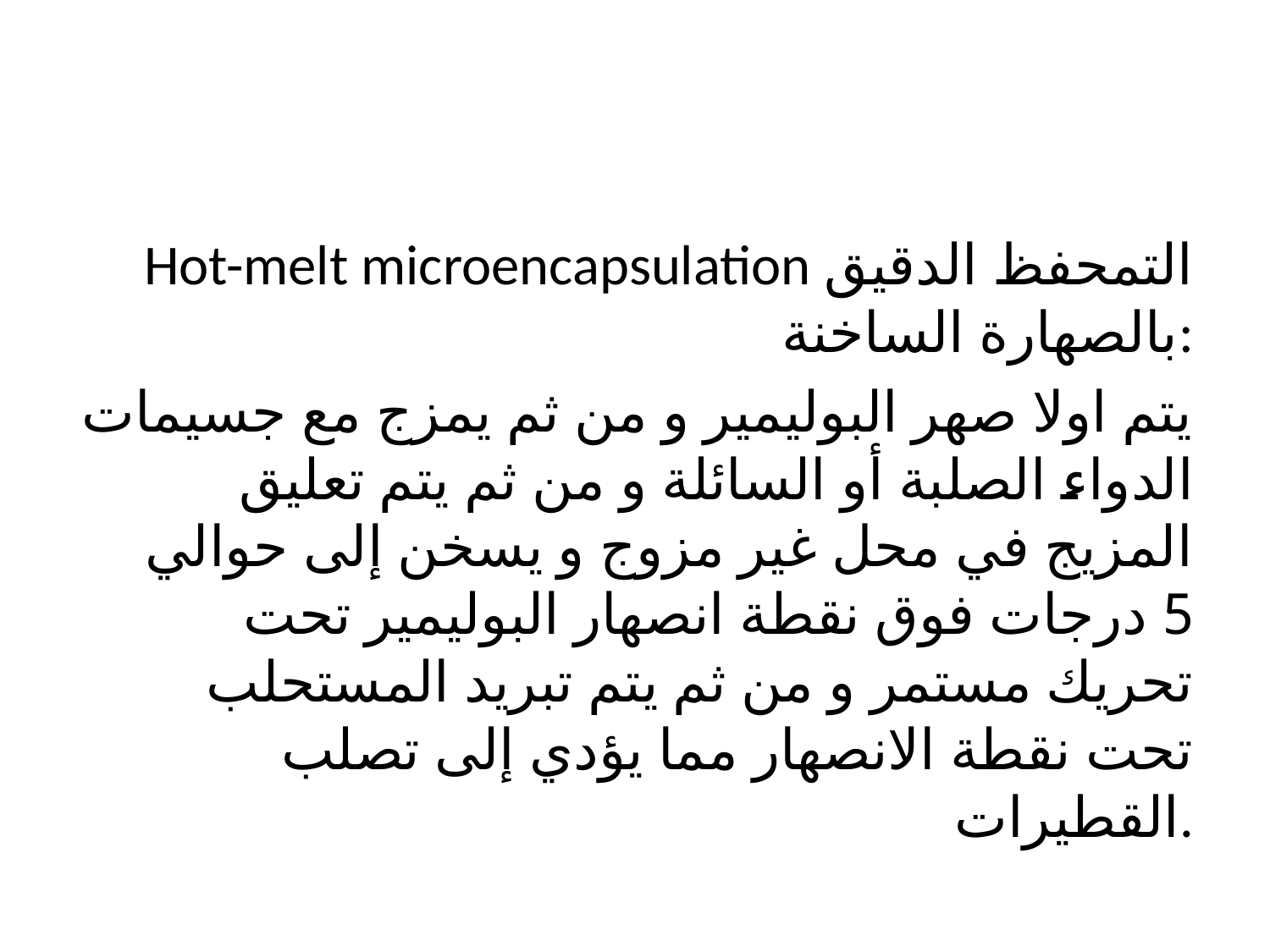

Hot-melt microencapsulation التمحفظ الدقيق بالصهارة الساخنة:
يتم اولا صهر البوليمير و من ثم يمزج مع جسيمات الدواء الصلبة أو السائلة و من ثم يتم تعليق المزيج في محل غير مزوج و يسخن إلى حوالي 5 درجات فوق نقطة انصهار البوليمير تحت تحريك مستمر و من ثم يتم تبريد المستحلب تحت نقطة الانصهار مما يؤدي إلى تصلب القطيرات.